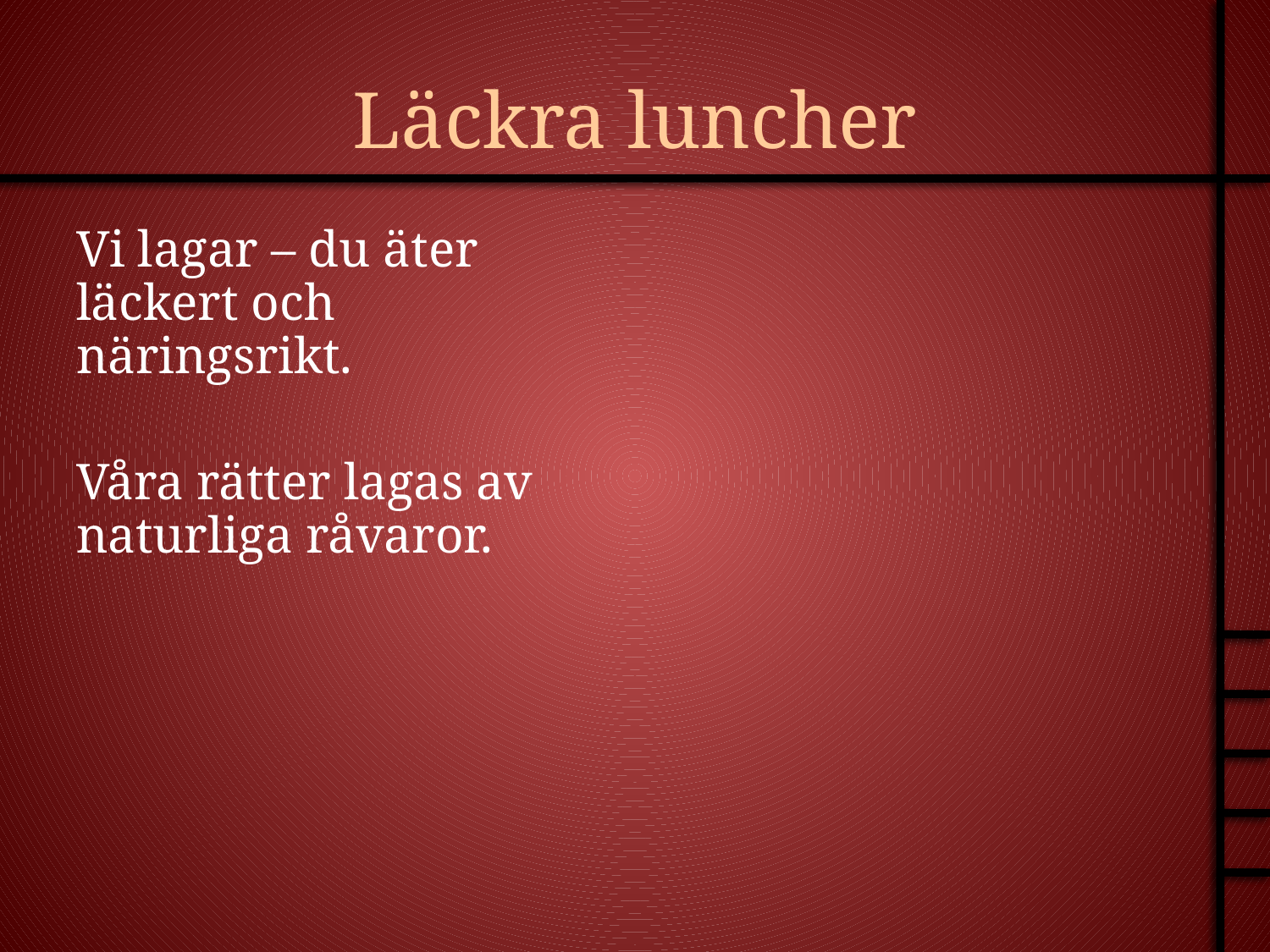

# Läckra luncher

Vi lagar – du äter läckert och näringsrikt.

Våra rätter lagas av naturliga råvaror.